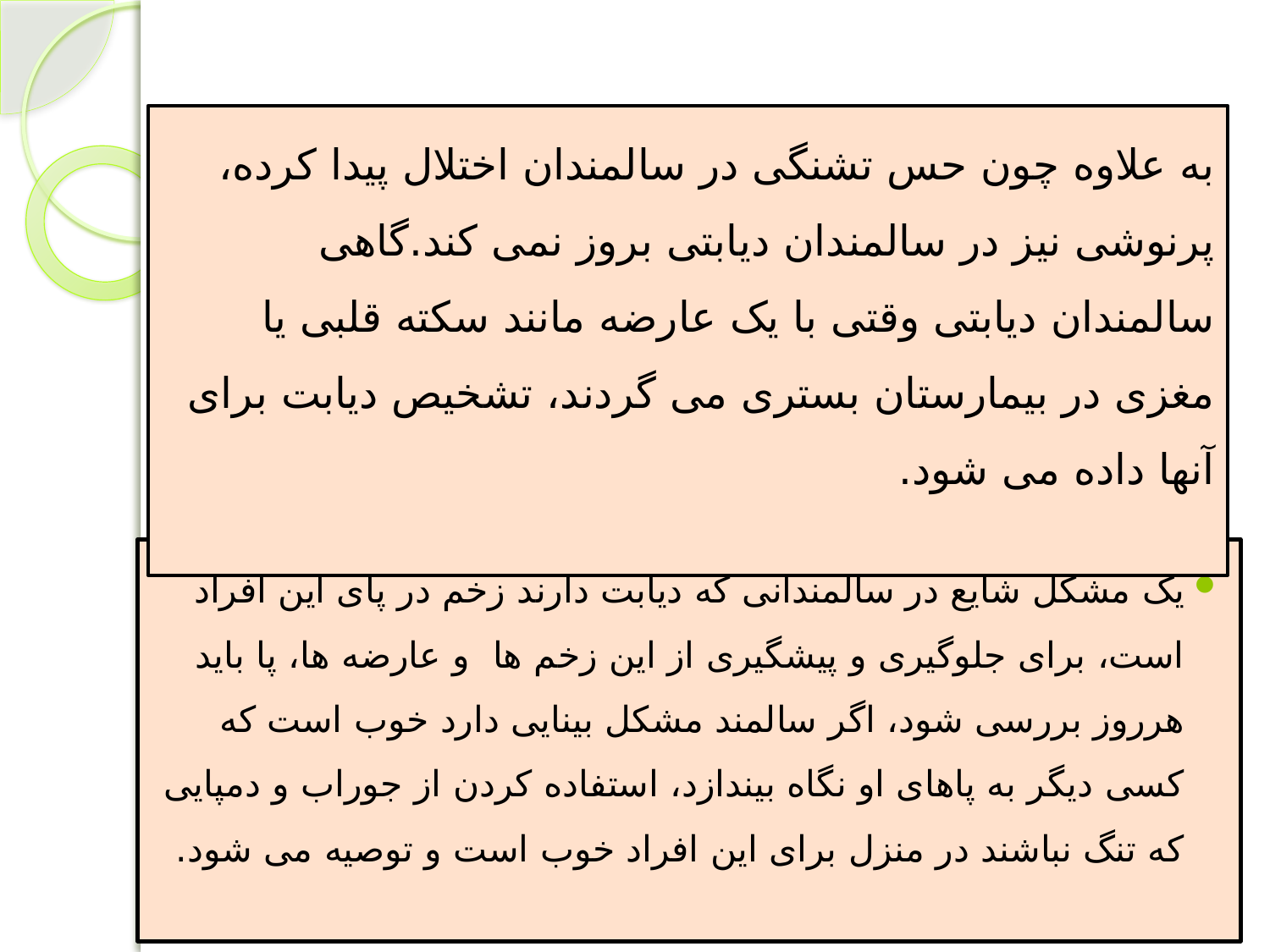

به علاوه چون حس تشنگی در سالمندان اختلال پیدا کرده، پرنوشی نیز در سالمندان دیابتی بروز نمی کند.گاهی سالمندان دیابتی وقتی با یک عارضه مانند سکته قلبی یا مغزی در بیمارستان بستری می گردند، تشخیص دیابت برای آنها داده می شود.

# پای دیابتی
یک مشکل شایع در سالمندانی که دیابت دارند زخم در پای این افراد است، برای جلوگیری و پیشگیری از این زخم ها  و عارضه ها، پا باید هرروز بررسی شود، اگر سالمند مشکل بینایی دارد خوب است که کسی دیگر به پاهای او نگاه بیندازد، استفاده کردن از جوراب و دمپایی که تنگ نباشند در منزل برای این افراد خوب است و توصیه می شود.